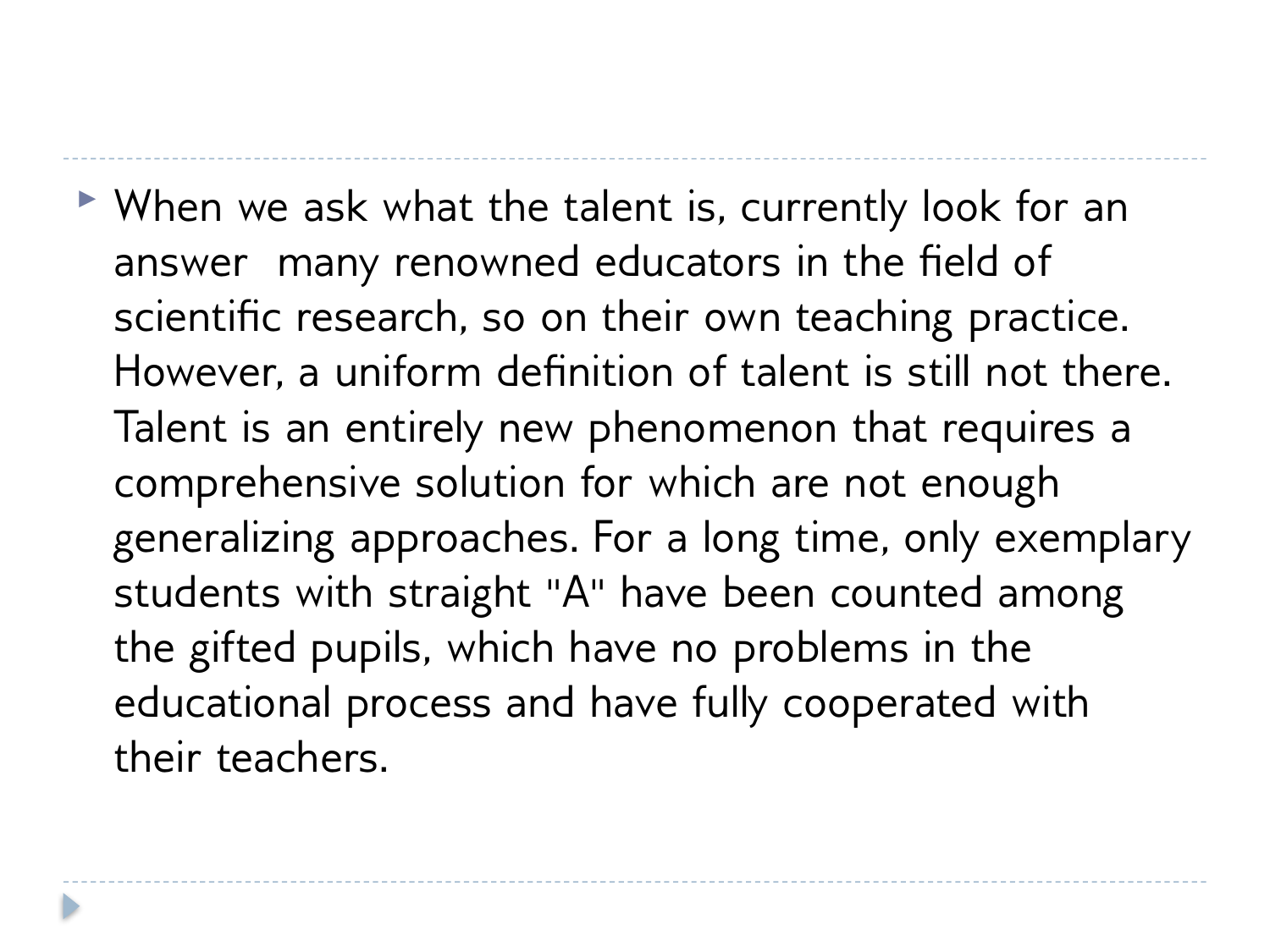

#
When we ask what the talent is, currently look for an answer  many renowned educators in the field of scientific research, so on their own teaching practice. However, a uniform definition of talent is still not there. Talent is an entirely new phenomenon that requires a comprehensive solution for which are not enough generalizing approaches. For a long time, only exemplary students with straight "A" have been counted among the gifted pupils, which have no problems in the educational process and have fully cooperated with their teachers.